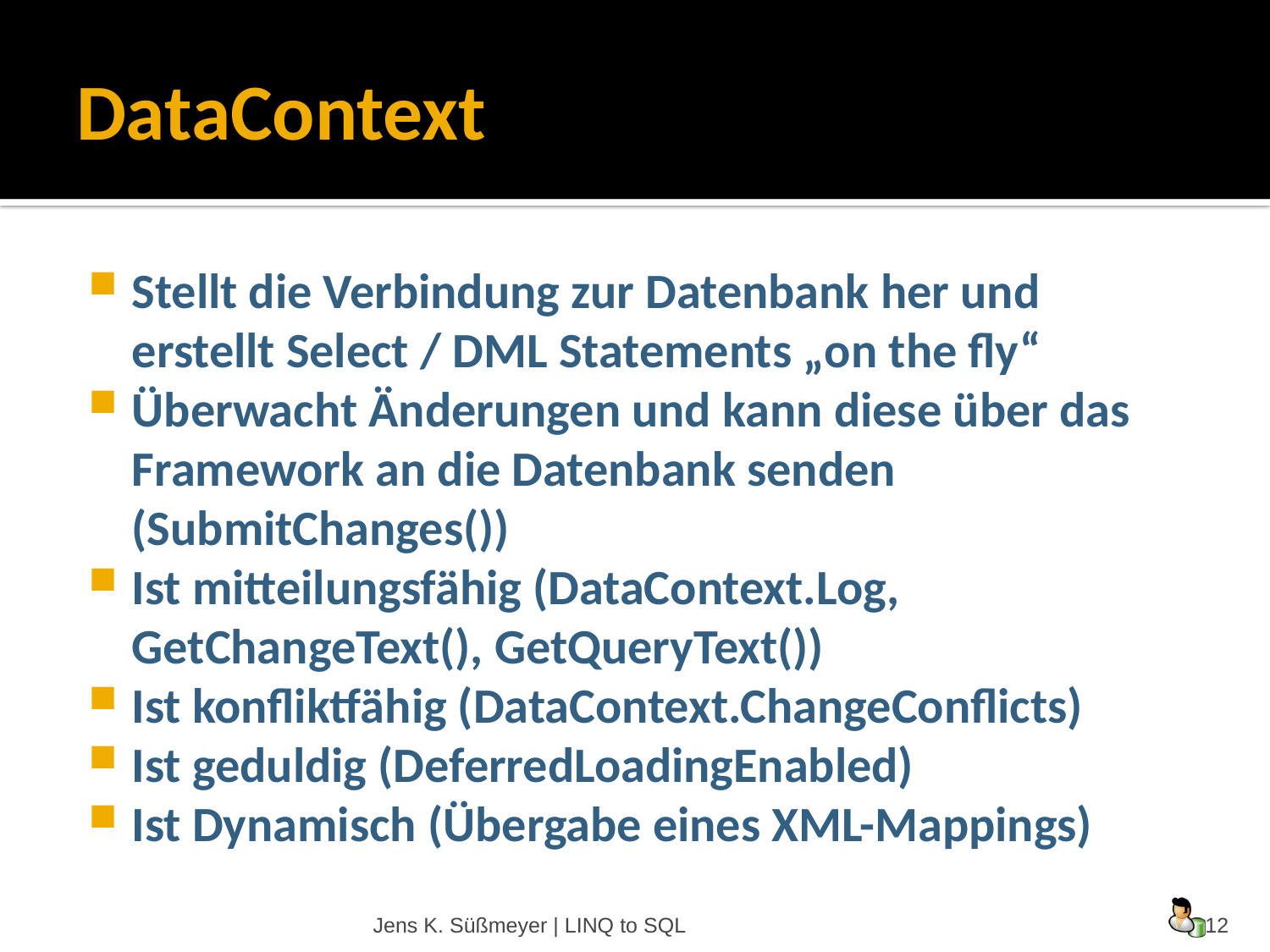

# DataContext
Stellt die Verbindung zur Datenbank her und erstellt Select / DML Statements „on the fly“
Überwacht Änderungen und kann diese über das Framework an die Datenbank senden (SubmitChanges())
Ist mitteilungsfähig (DataContext.Log, GetChangeText(), GetQueryText())
Ist konfliktfähig (DataContext.ChangeConflicts)
Ist geduldig (DeferredLoadingEnabled)
Ist Dynamisch (Übergabe eines XML-Mappings)
Jens K. Süßmeyer | LINQ to SQL
12